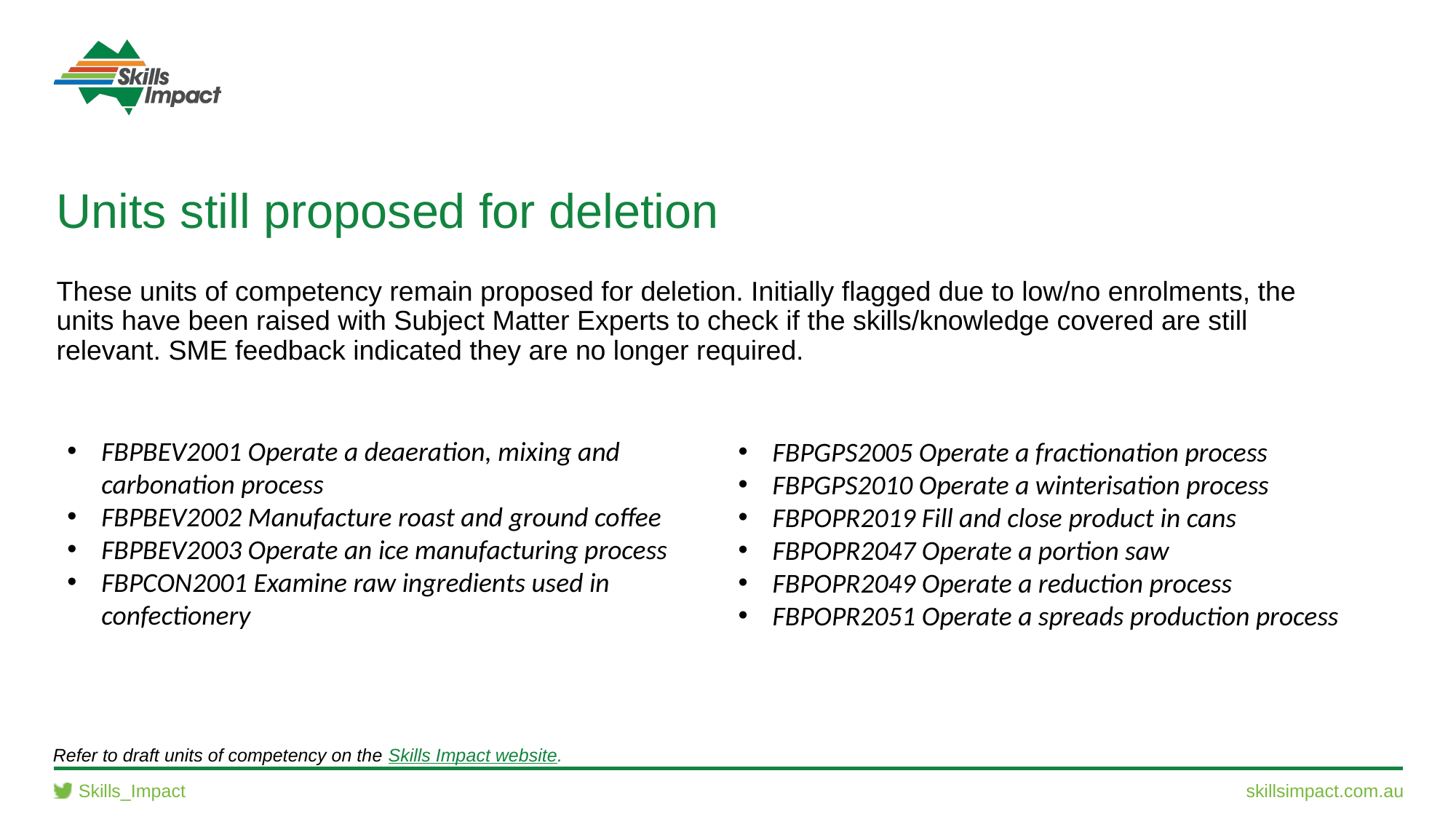

# Units still proposed for deletion
These units of competency remain proposed for deletion. Initially flagged due to low/no enrolments, the units have been raised with Subject Matter Experts to check if the skills/knowledge covered are still relevant. SME feedback indicated they are no longer required.

FBPBEV2001 Operate a deaeration, mixing and carbonation process
FBPBEV2002 Manufacture roast and ground coffee
FBPBEV2003 Operate an ice manufacturing process
FBPCON2001 Examine raw ingredients used in confectionery
FBPGPS2005 Operate a fractionation process
FBPGPS2010 Operate a winterisation process
FBPOPR2019 Fill and close product in cans
FBPOPR2047 Operate a portion saw
FBPOPR2049 Operate a reduction process
FBPOPR2051 Operate a spreads production process
Refer to draft units of competency on the Skills Impact website.